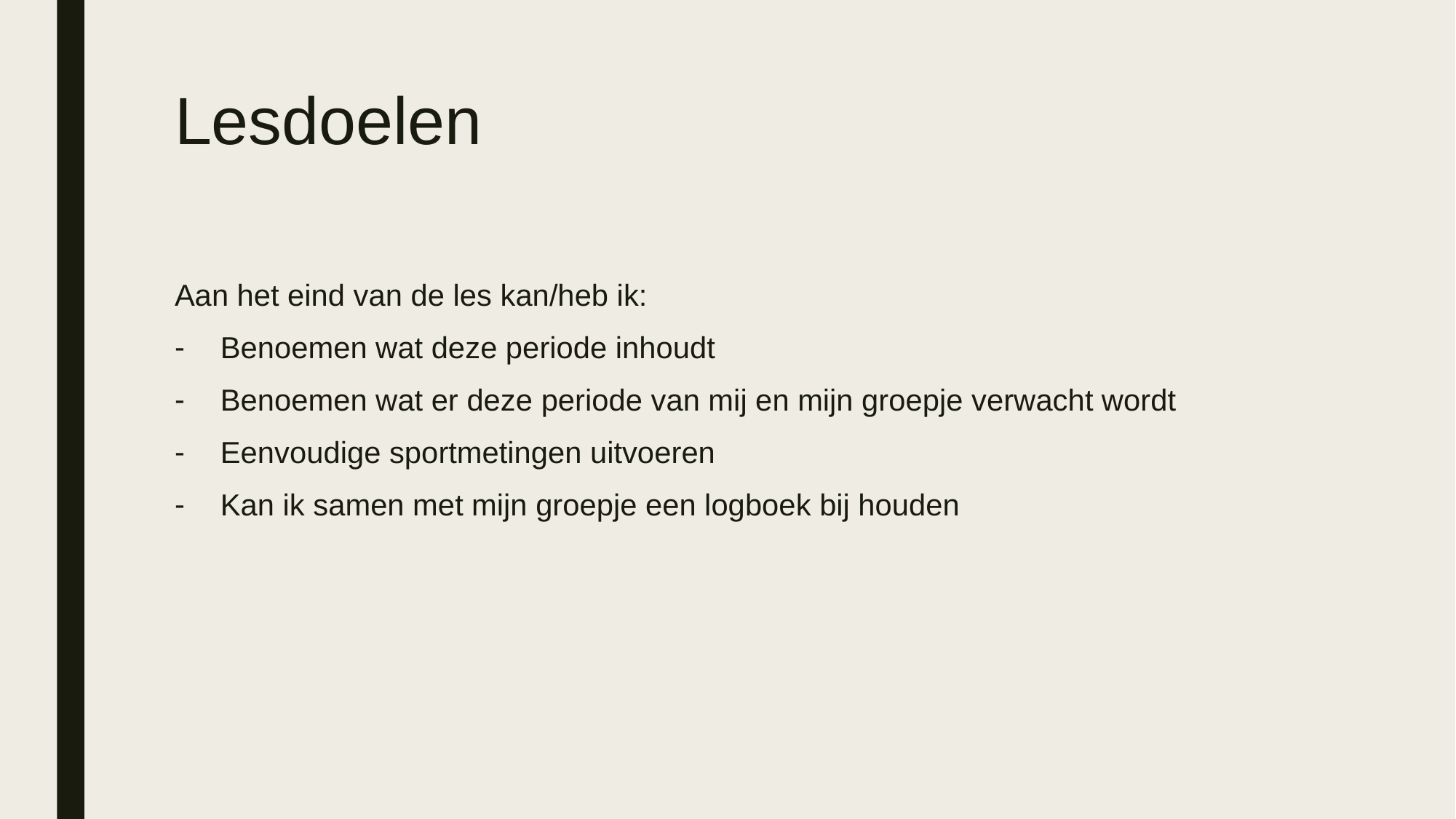

# Lesdoelen
Aan het eind van de les kan/heb ik:
Benoemen wat deze periode inhoudt
Benoemen wat er deze periode van mij en mijn groepje verwacht wordt
Eenvoudige sportmetingen uitvoeren
Kan ik samen met mijn groepje een logboek bij houden